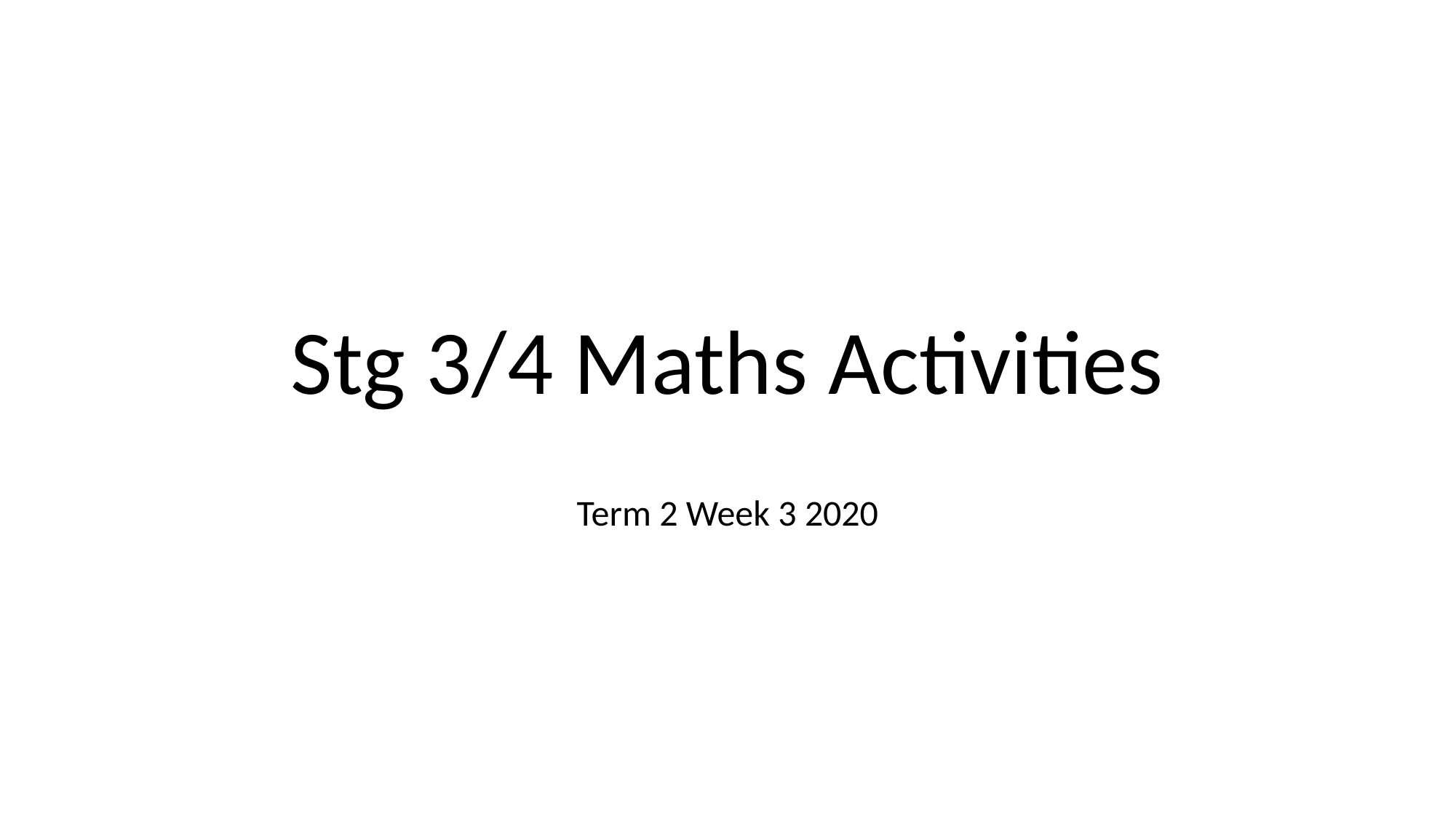

# Stg 3/4 Maths Activities

Term 2 Week 3 2020